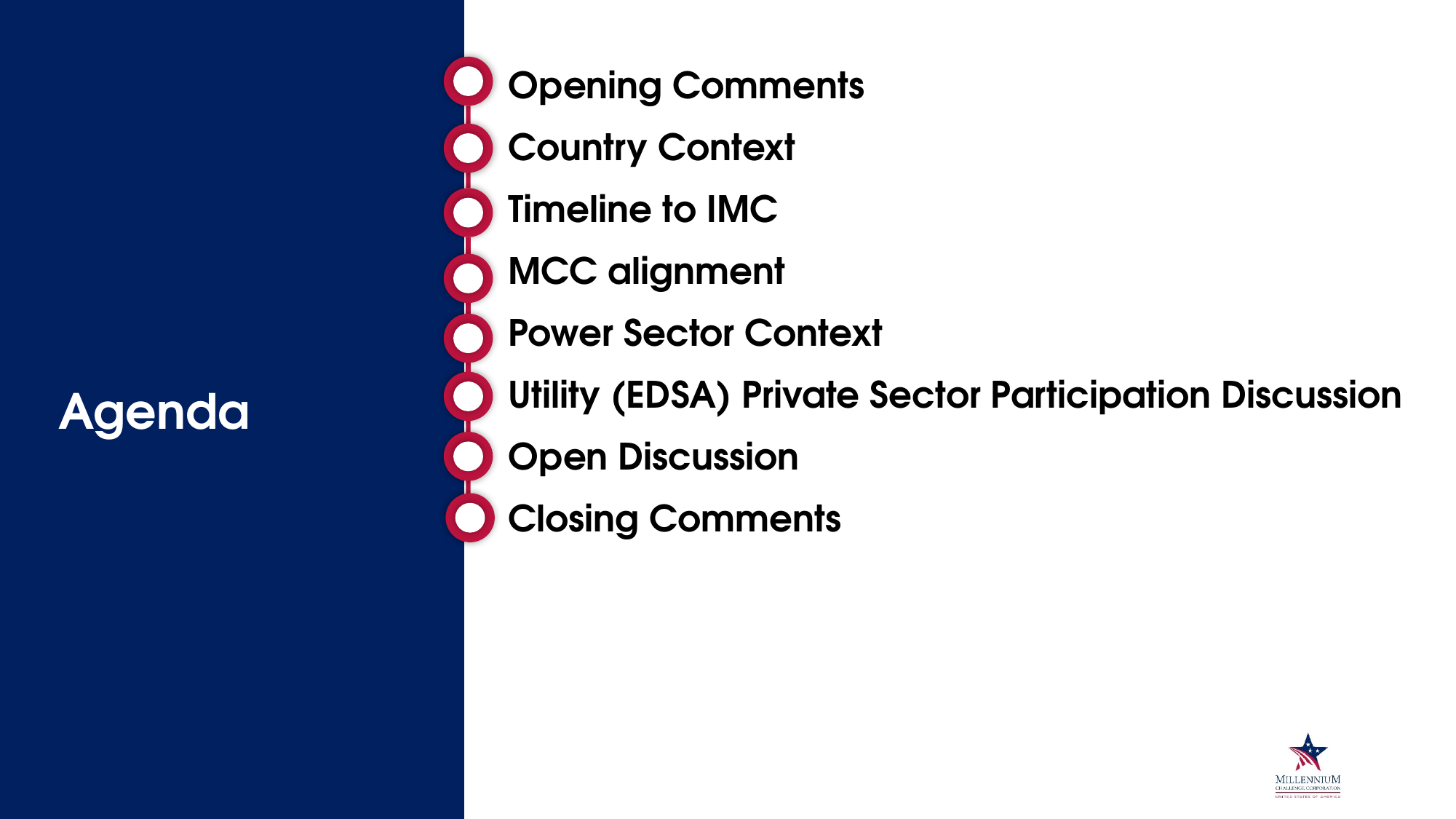

Opening Comments
Country Context
Timeline to IMC
MCC alignment
Power Sector Context
Utility (EDSA) Private Sector Participation Discussion
Open Discussion
Closing Comments

Agenda